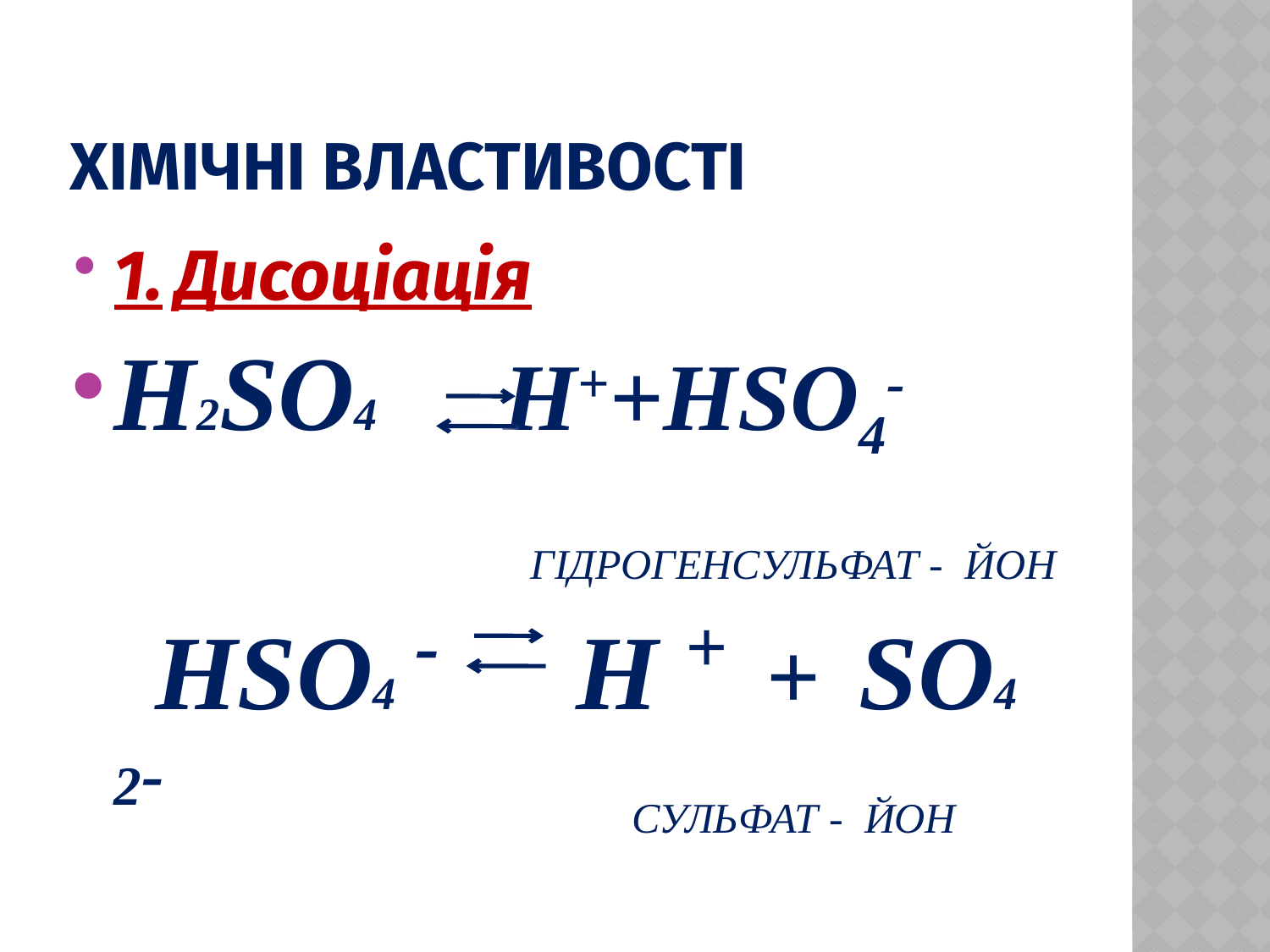

# Хімічні властивості
1. Дисоціація
H2SO4           H++HSO4-

ГІДРОГЕНСУЛЬФАТ -  ЙОН
   HSO4 -       H +  +  SO4  2-                        СУЛЬФАТ -  ЙОН